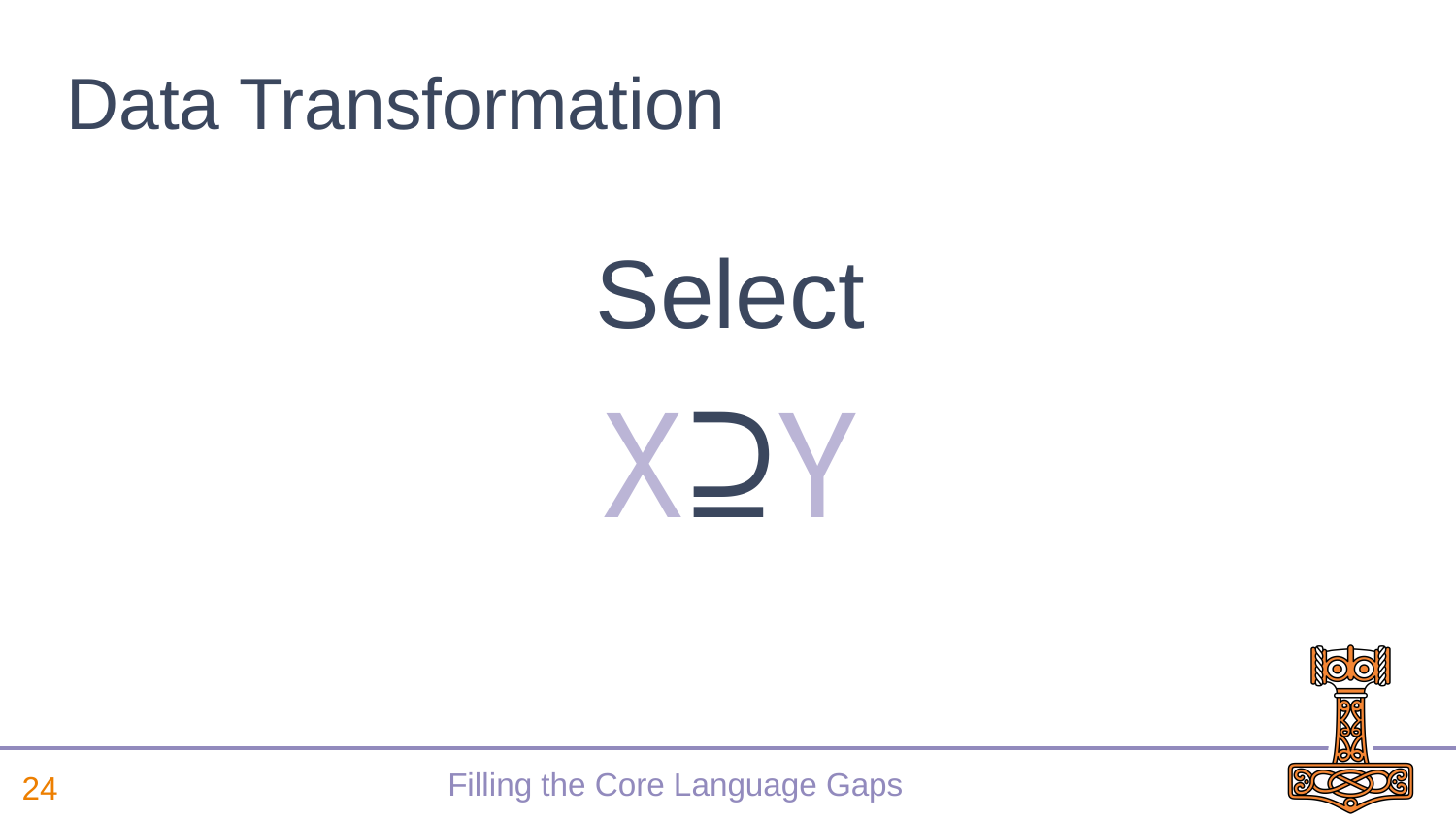

Indexing with Nested Vectors
# Data Transformation
3 Answers:
(⊂¨A)⌷¨⊂B
{B[⍵]}¨¨A
Don't do that!
Possibilities:
A⌷¨¨⊂⊂B
⌷∘B¨⊂¨A
A(⊂⍤⊣⌷⊢)¨⊂B
Select
⊇

X
Y